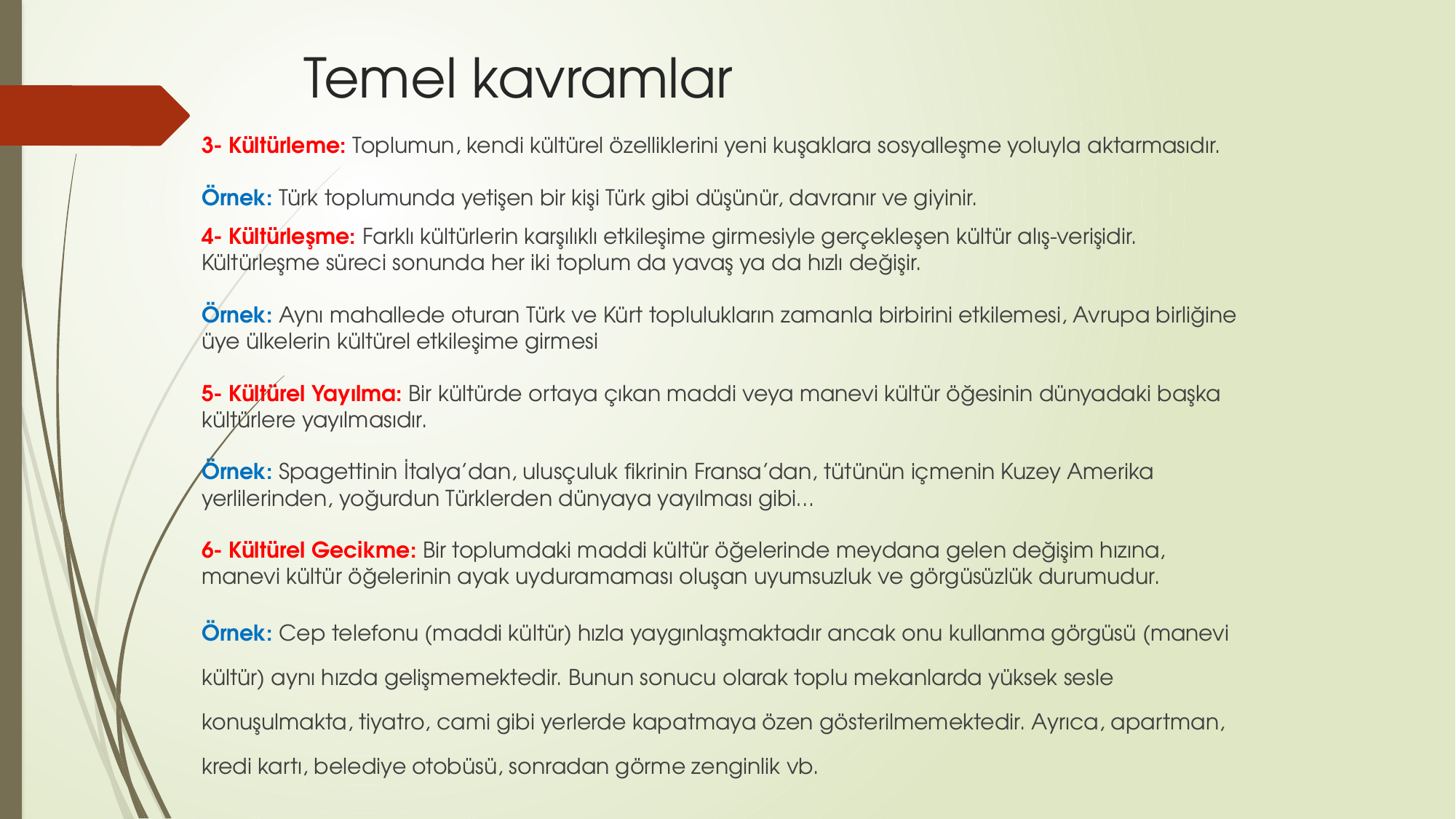

# Temel kavramlar
3- Kültürleme: Toplumun, kendi kültürel özelliklerini yeni kuşaklara sosyalleşme yoluyla aktarmasıdır. 
Örnek: Türk toplumunda yetişen bir kişi Türk gibi düşünür, davranır ve giyinir.
4- Kültürleşme: Farklı kültürlerin karşılıklı etkileşime girmesiyle gerçekleşen kültür alış-verişidir. Kültürleşme süreci sonunda her iki toplum da yavaş ya da hızlı değişir. 
Örnek: Aynı mahallede oturan Türk ve Kürt toplulukların zamanla birbirini etkilemesi, Avrupa birliğine üye ülkelerin kültürel etkileşime girmesi 
5- Kültürel Yayılma: Bir kültürde ortaya çıkan maddi veya manevi kültür öğesinin dünyadaki başka kültürlere yayılmasıdır. 
Örnek: Spagettinin İtalya’dan, ulusçuluk fikrinin Fransa’dan, tütünün içmenin Kuzey Amerika yerlilerinden, yoğurdun Türklerden dünyaya yayılması gibi… 
6- Kültürel Gecikme: Bir toplumdaki maddi kültür öğelerinde meydana gelen değişim hızına, manevi kültür öğelerinin ayak uyduramaması oluşan uyumsuzluk ve görgüsüzlük durumudur.
Örnek: Cep telefonu (maddi kültür) hızla yaygınlaşmaktadır ancak onu kullanma görgüsü (manevi kültür) aynı hızda gelişmemektedir. Bunun sonucu olarak toplu mekanlarda yüksek sesle konuşulmakta, tiyatro, cami gibi yerlerde kapatmaya özen gösterilmemektedir. Ayrıca, apartman, kredi kartı, belediye otobüsü, sonradan görme zenginlik vb.